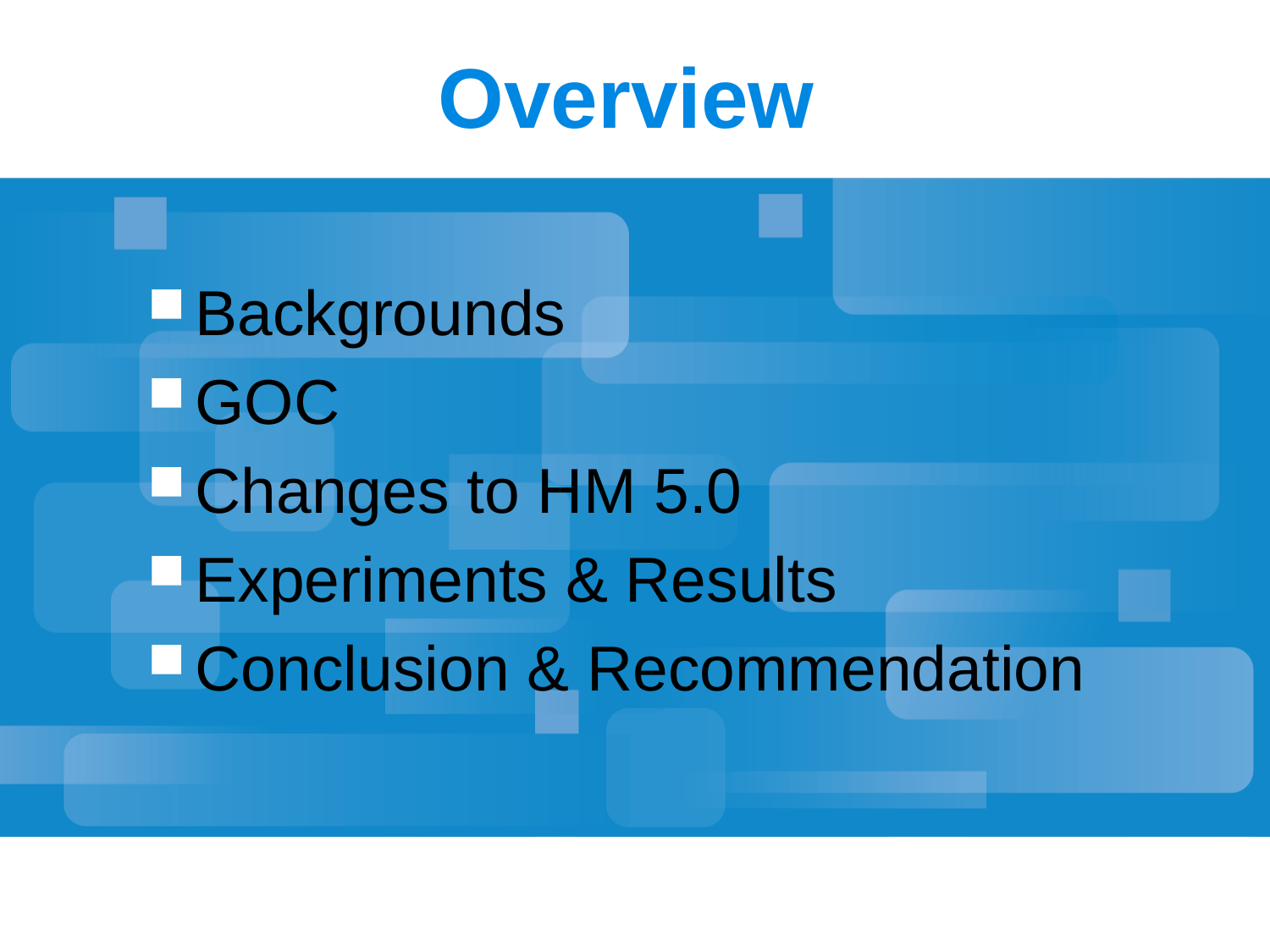

Overview
Backgrounds
GOC
Changes to HM 5.0
Experiments & Results
Conclusion & Recommendation